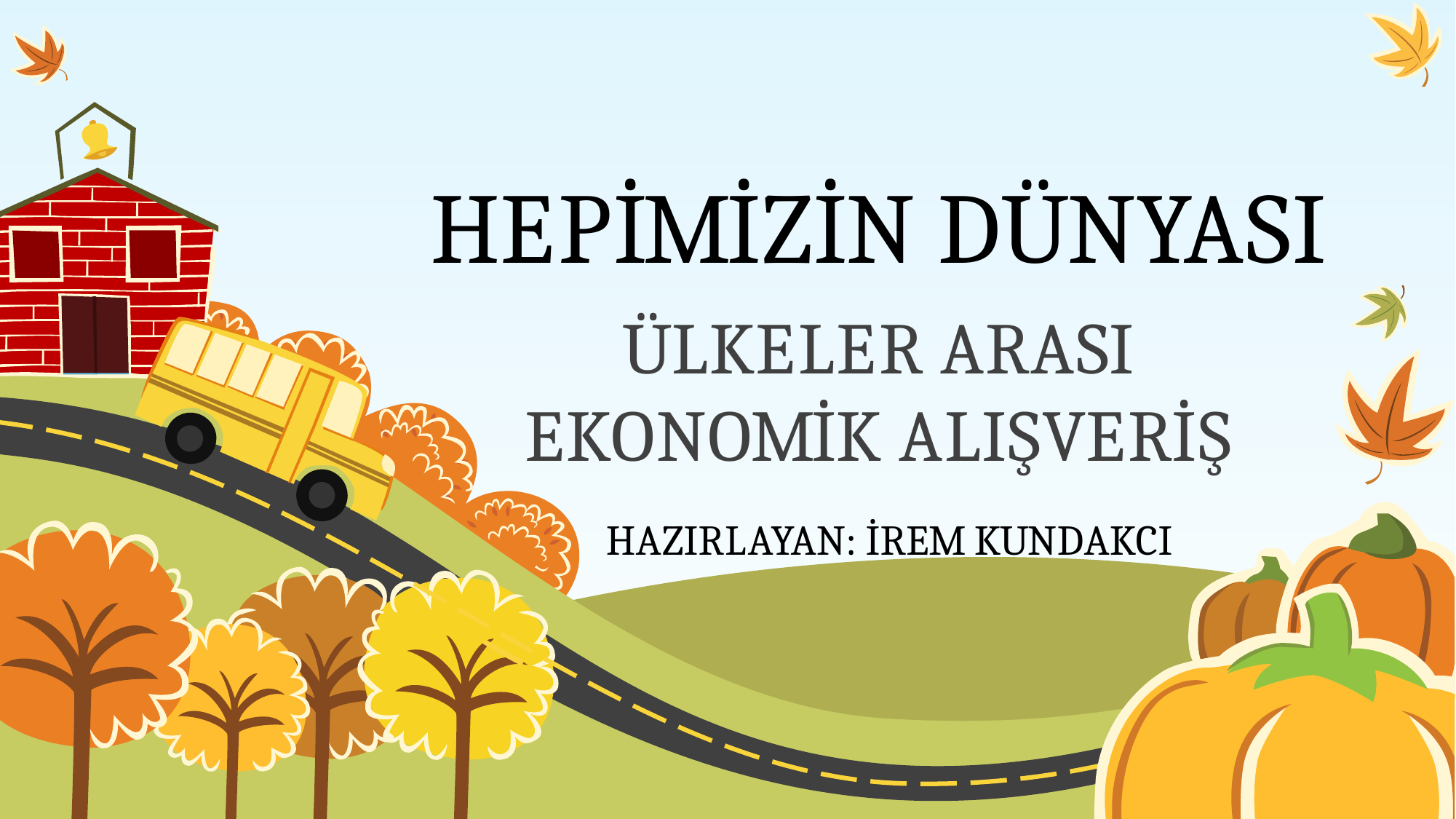

# HEPİMİZİN DÜNYASI
ÜLKELER ARASI EKONOMİK ALIŞVERİŞ
HAZIRLAYAN: İREM KUNDAKCI